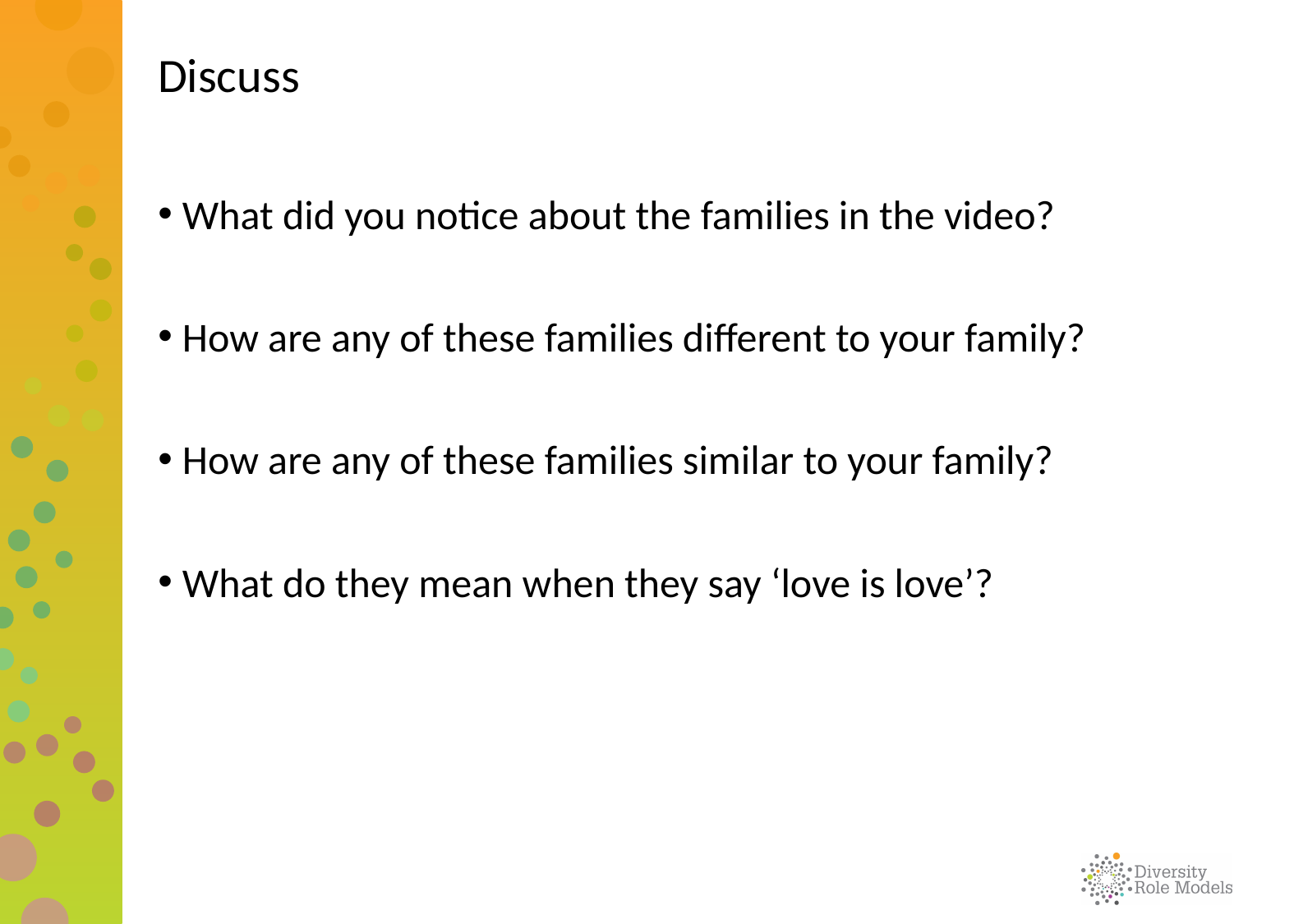

# Discuss
What did you notice about the families in the video?

How are any of these families different to your family?

How are any of these families similar to your family?

What do they mean when they say ‘love is love’?